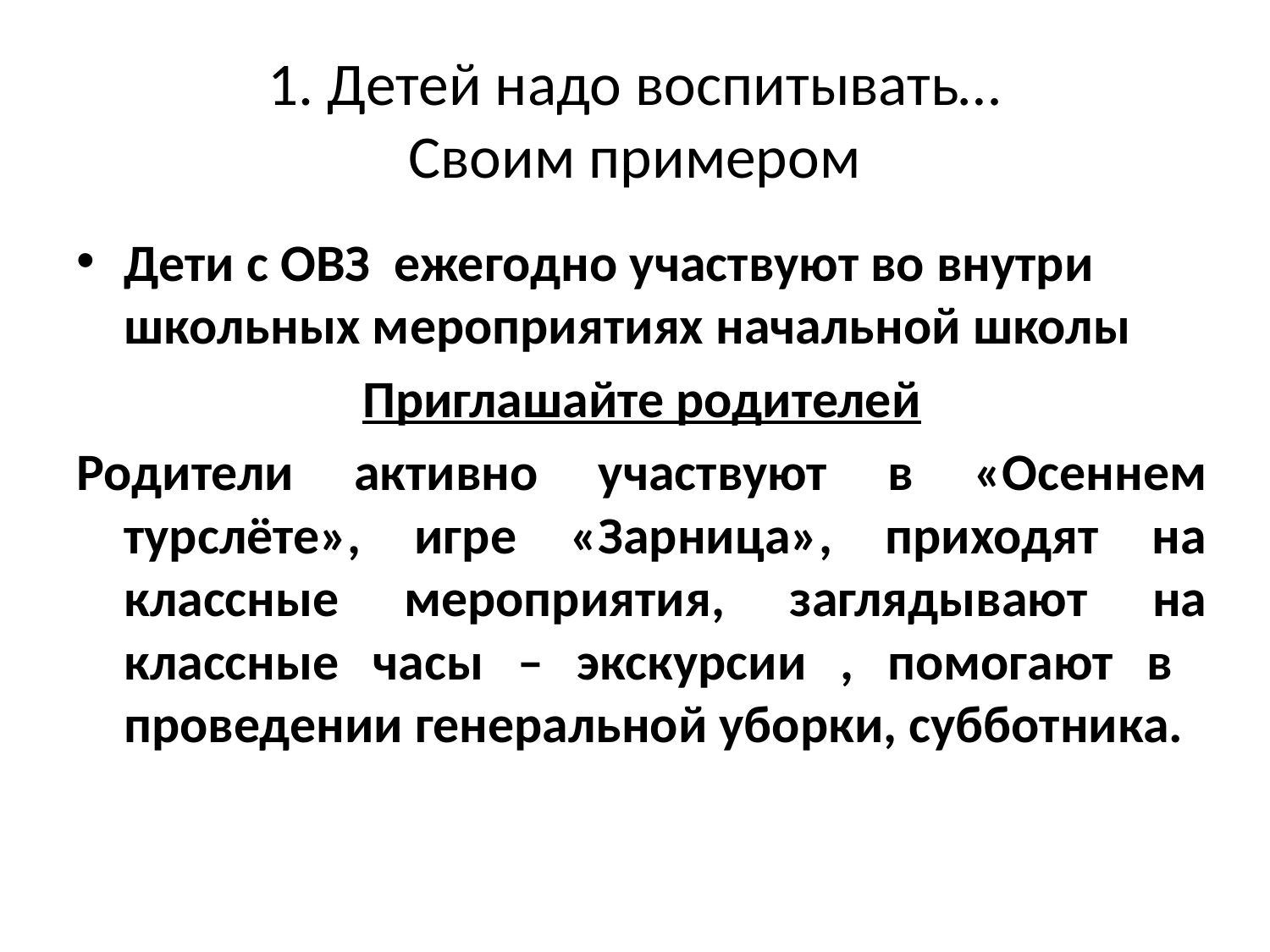

# 1. Детей надо воспитывать… Своим примером
Дети с ОВЗ  ежегодно участвуют во внутри школьных мероприятиях начальной школы
Приглашайте родителей
Родители активно участвуют в «Осеннем турслёте», игре «Зарница», приходят на классные мероприятия, заглядывают на классные часы – экскурсии , помогают в  проведении генеральной уборки, субботника.